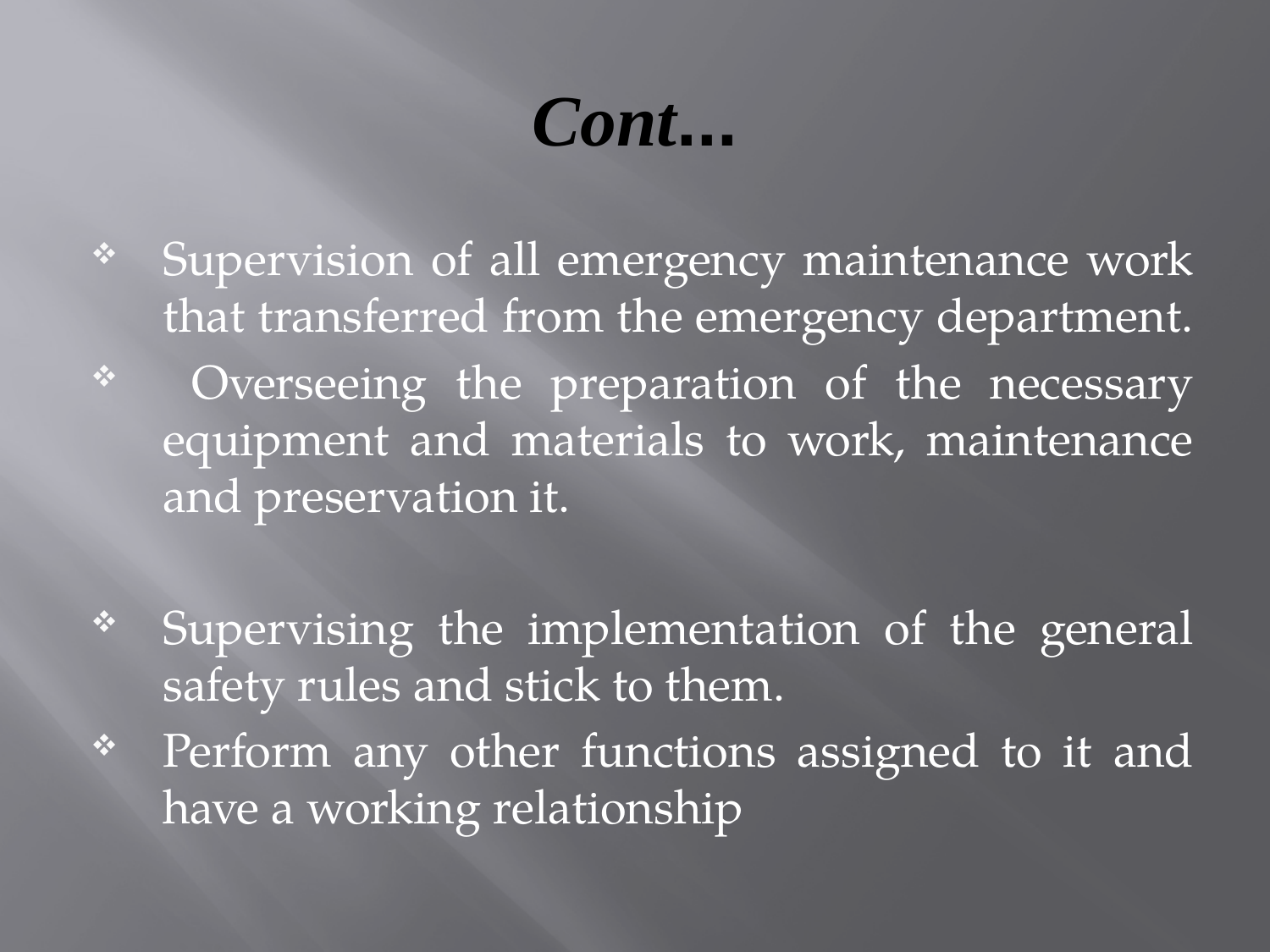

# Cont...
Supervision of all emergency maintenance work that transferred from the emergency department.
 Overseeing the preparation of the necessary equipment and materials to work, maintenance and preservation it.

Supervising the implementation of the general safety rules and stick to them.
Perform any other functions assigned to it and have a working relationship